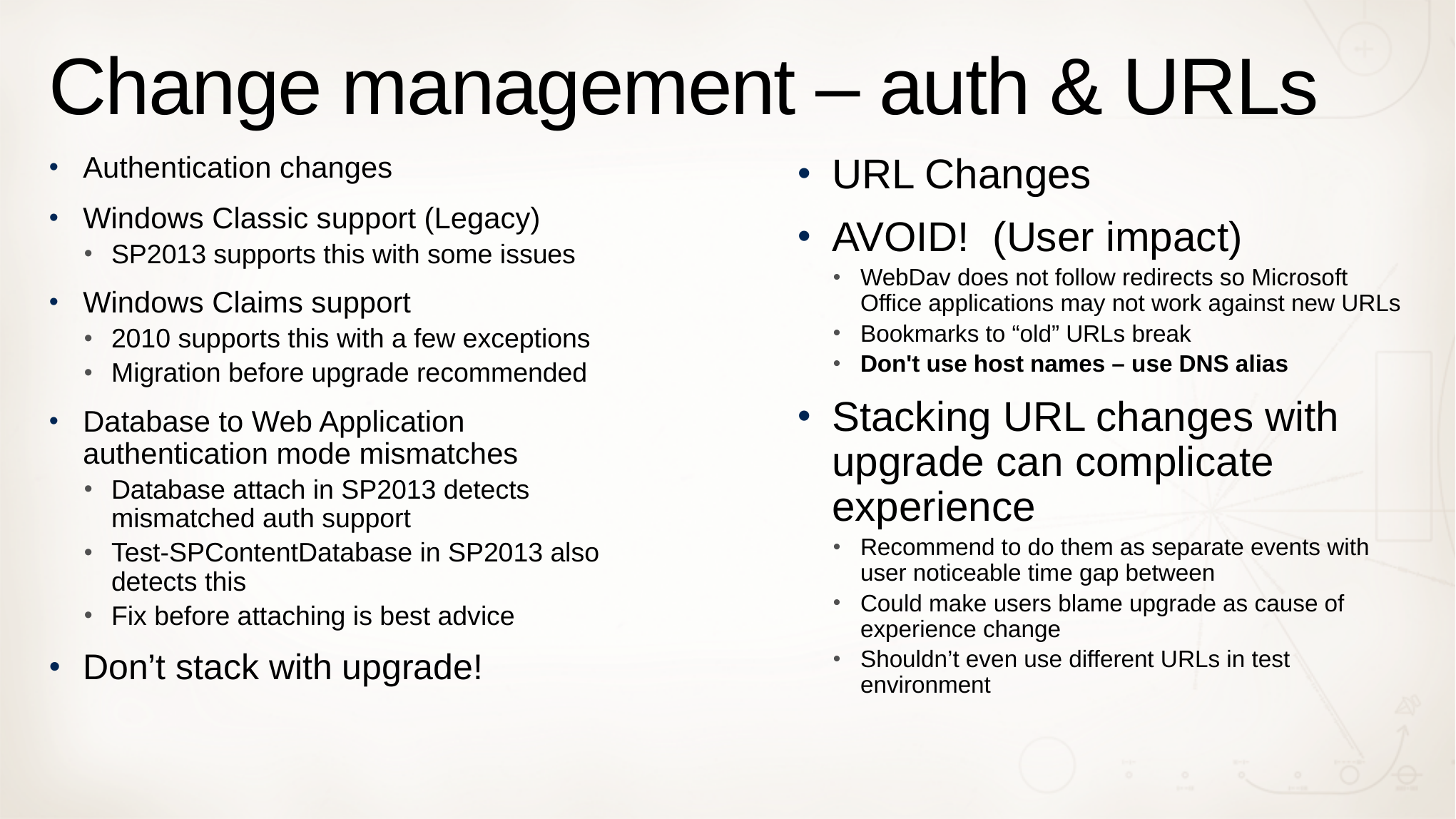

# Change management – auth & URLs
URL Changes
AVOID!  (User impact)
WebDav does not follow redirects so Microsoft Office applications may not work against new URLs
Bookmarks to “old” URLs break
Don't use host names – use DNS alias
Stacking URL changes with upgrade can complicate experience
Recommend to do them as separate events with user noticeable time gap between
Could make users blame upgrade as cause of experience change
Shouldn’t even use different URLs in test environment

Authentication changes
Windows Classic support (Legacy)
SP2013 supports this with some issues
Windows Claims support
2010 supports this with a few exceptions
Migration before upgrade recommended
Database to Web Application authentication mode mismatches
Database attach in SP2013 detects mismatched auth support
Test-SPContentDatabase in SP2013 also detects this
Fix before attaching is best advice
Don’t stack with upgrade!